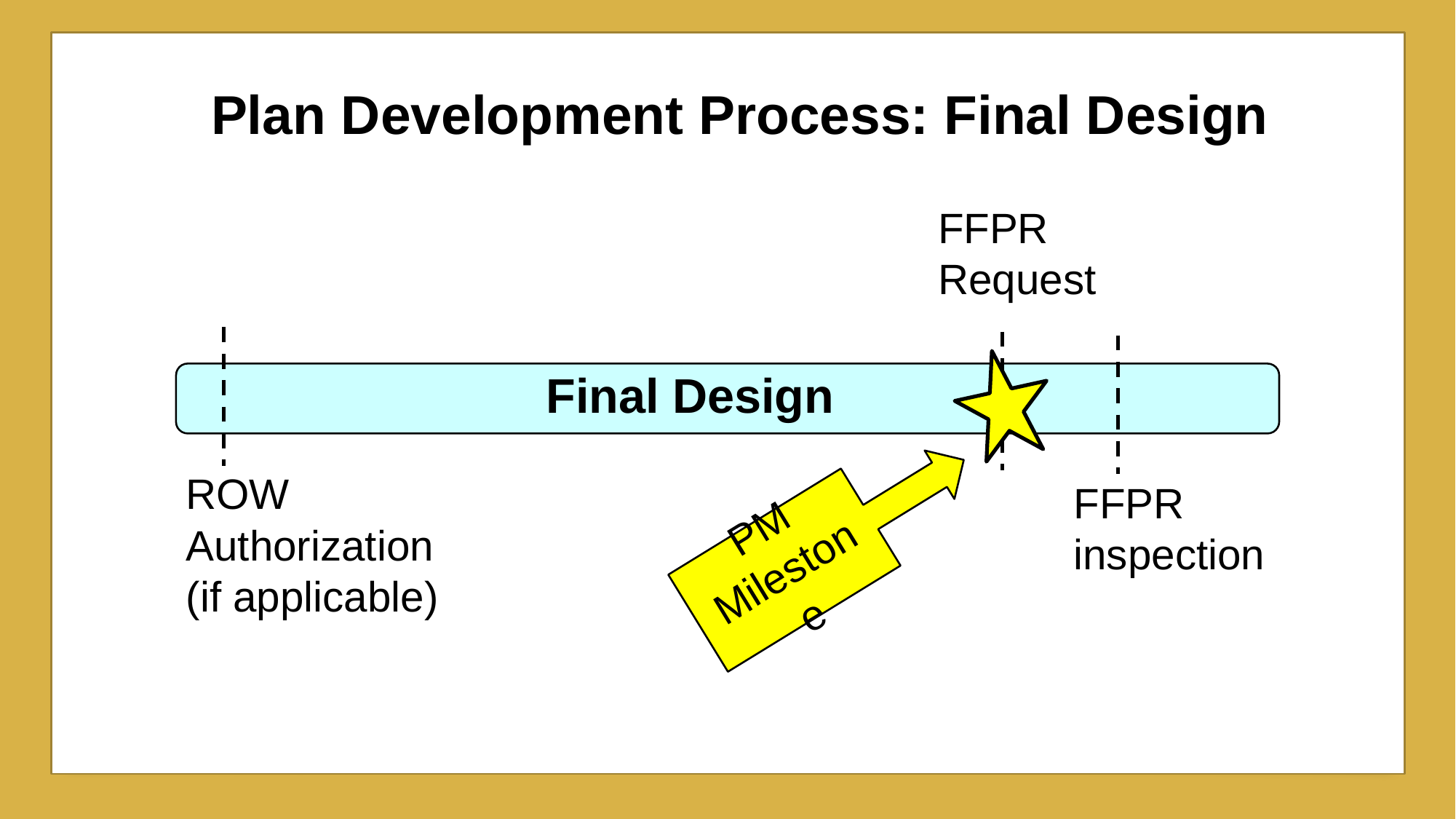

Plan Development Process: Final Design
FFPR Request

Final Design

ROW Authorization (if applicable)
FFPR inspection
PM Milestone